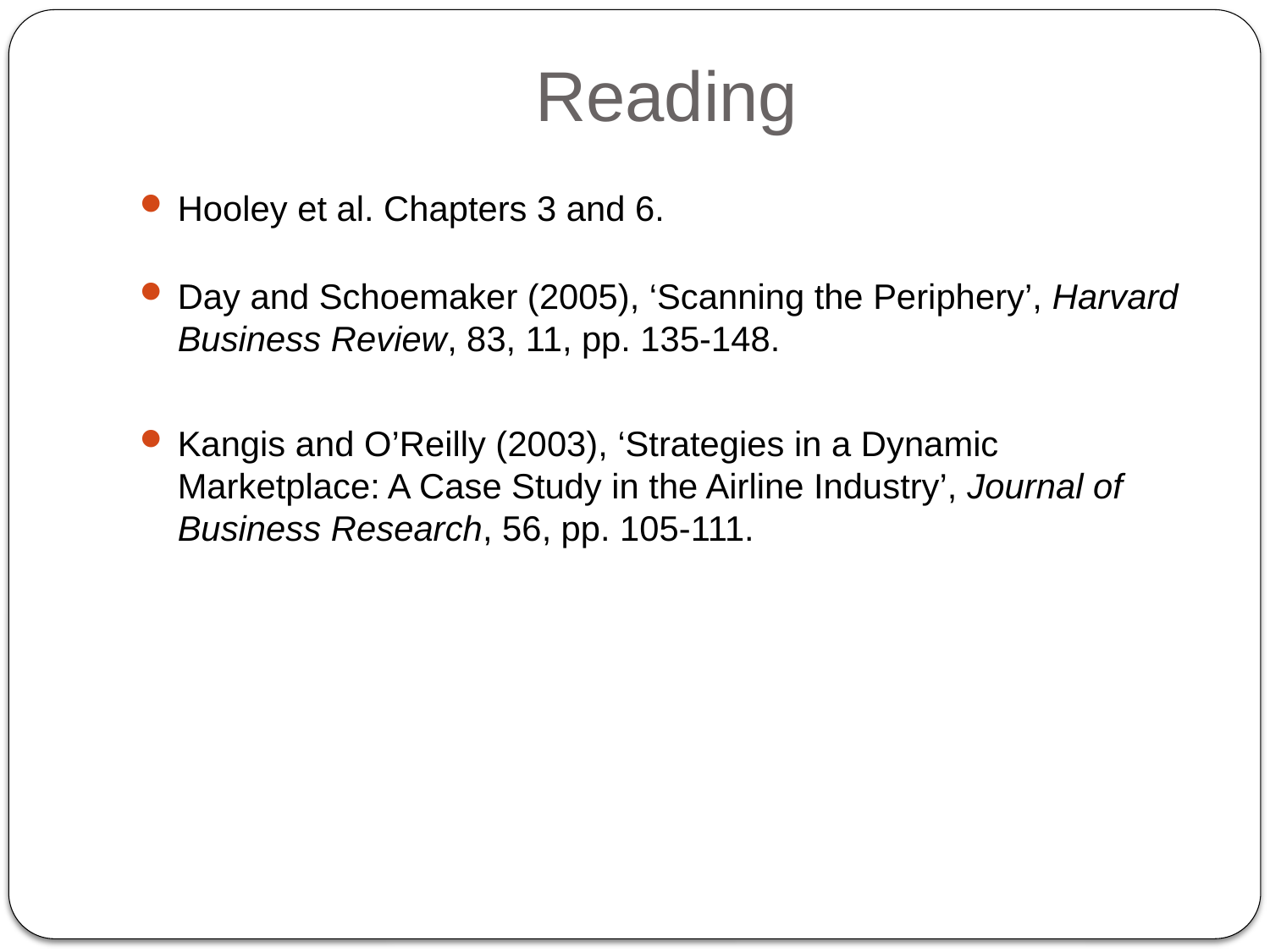

# Reading
Hooley et al. Chapters 3 and 6.

Day and Schoemaker (2005), ‘Scanning the Periphery’, Harvard Business Review, 83, 11, pp. 135-148.

Kangis and O’Reilly (2003), ‘Strategies in a Dynamic Marketplace: A Case Study in the Airline Industry’, Journal of Business Research, 56, pp. 105-111.